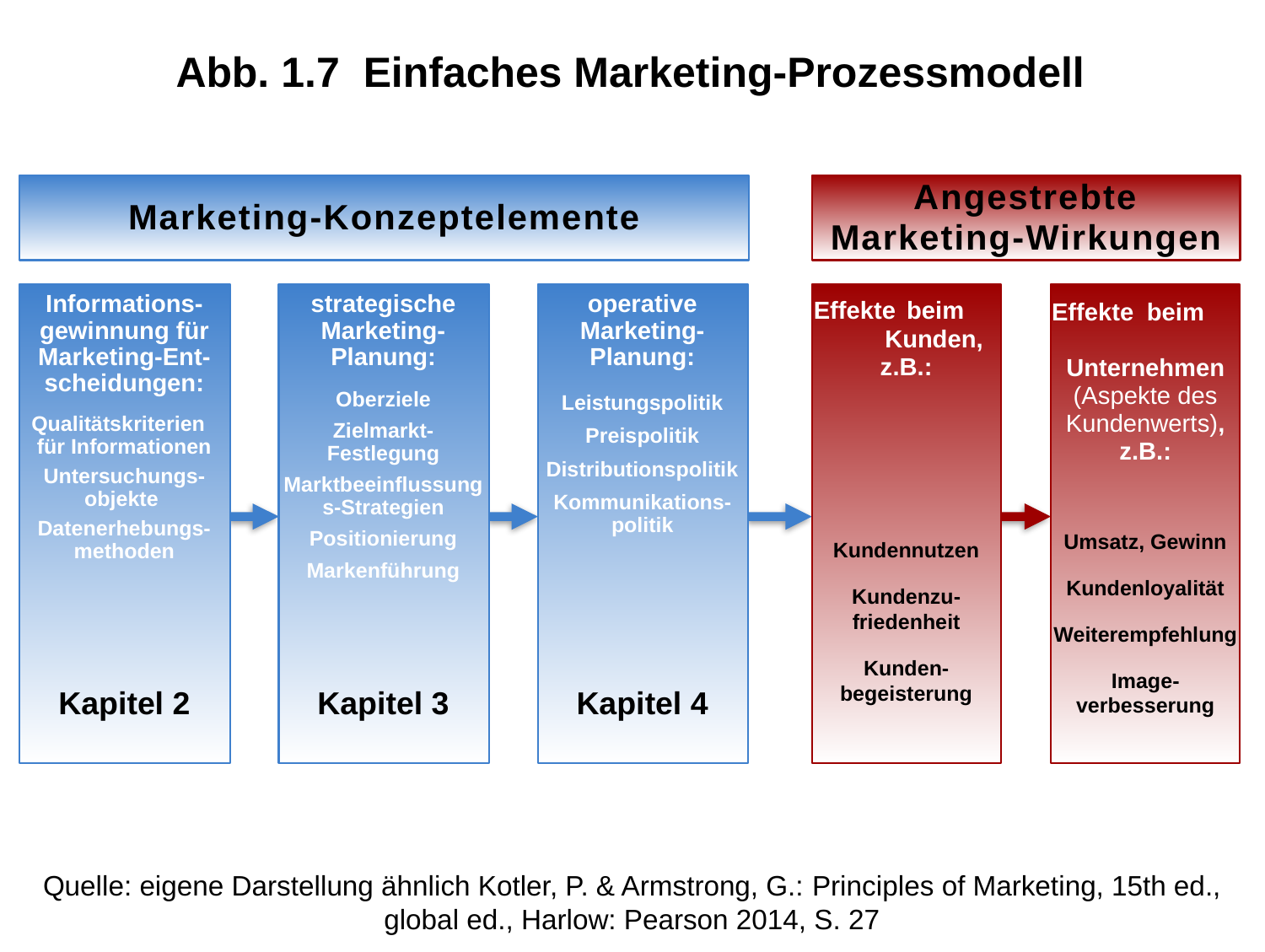

Abb. 1.7  Einfaches Marketing-Prozessmodell
Marketing-Konzeptelemente
Angestrebte Marketing-Wirkungen

Informations-gewinnung für Marketing-Ent-scheidungen:
Qualitätskriterien   für Informationen
Untersuchungs-objekte
Datenerhebungs-methoden

strategische Marketing-Planung:
Oberziele
Zielmarkt-Festlegung
Marktbeeinflussungs-Strategien
Positionierung
Markenführung

operative Marketing-Planung:
Leistungspolitik
Preispolitik
Distributionspolitik
Kommunikations-politik

Effekte  beim              Kunden, z.B.:

Kundennutzen
Kundenzu-friedenheit
Kunden-begeisterung
Effekte  beim              Unternehmen (Aspekte des Kundenwerts), z.B.:

Umsatz, Gewinn
Kundenloyalität
Weiterempfehlung
Image-verbesserung
Kapitel 3
Kapitel 2
Kapitel 4
Quelle: eigene Darstellung ähnlich Kotler, P. & Armstrong, G.: Principles of Marketing, 15th ed., global ed., Harlow: Pearson 2014, S. 27